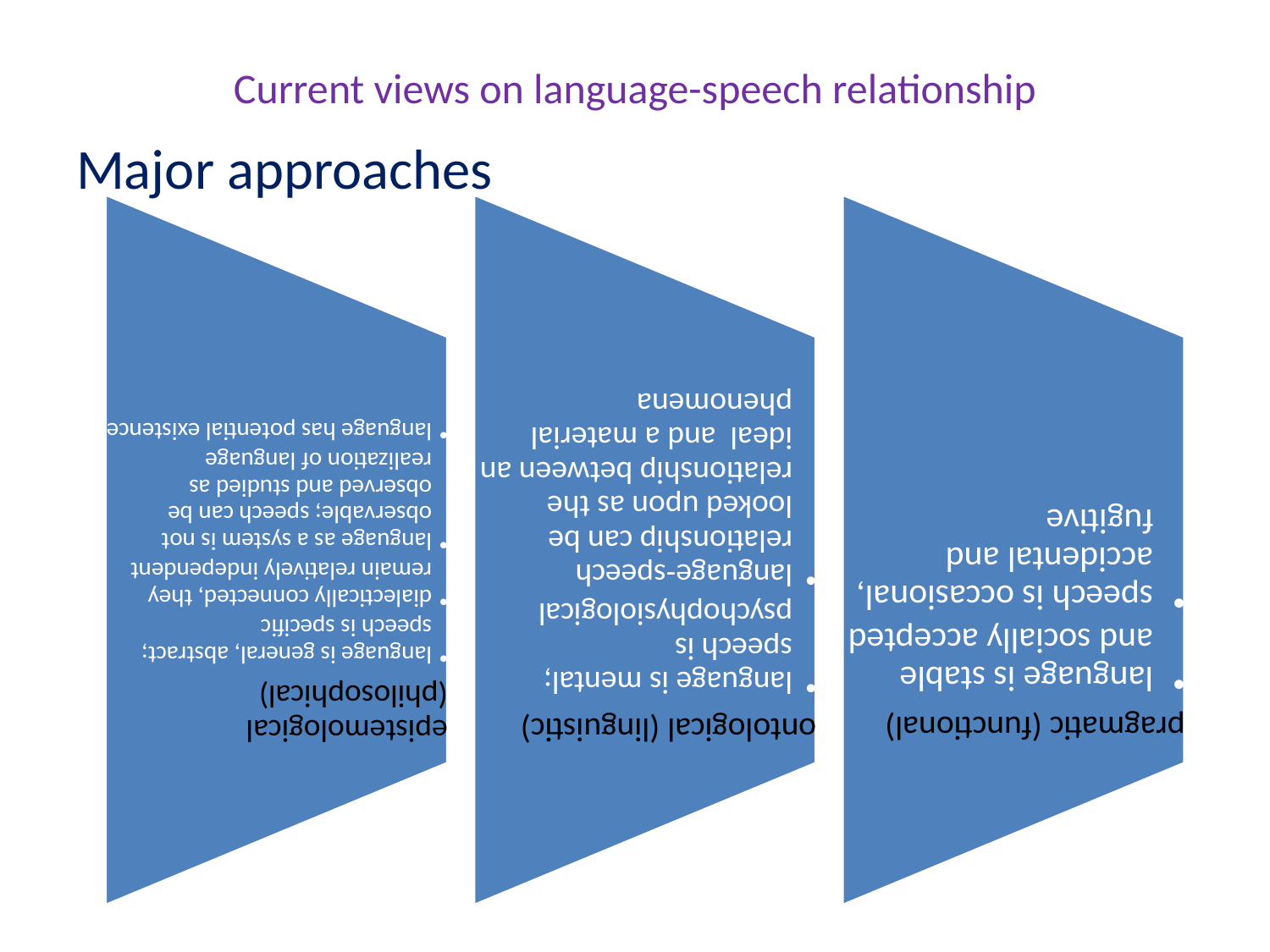

# Current views on language-speech relationship
Major approaches

epistemological (philosophical)
language is general, abstract; speech is specific
dialectically connected, they remain relatively independent
language as a system is not observable; speech can be observed and studied as realization of language
language has potential existence

ontological (linguistic)
language is mental; speech is psychophysiological
language-speech relationship can be looked upon as the relationship between an ideal  and a material phenomena
pragmatic (functional)
language is stable and socially accepted
speech is occasional, accidental and fugitive